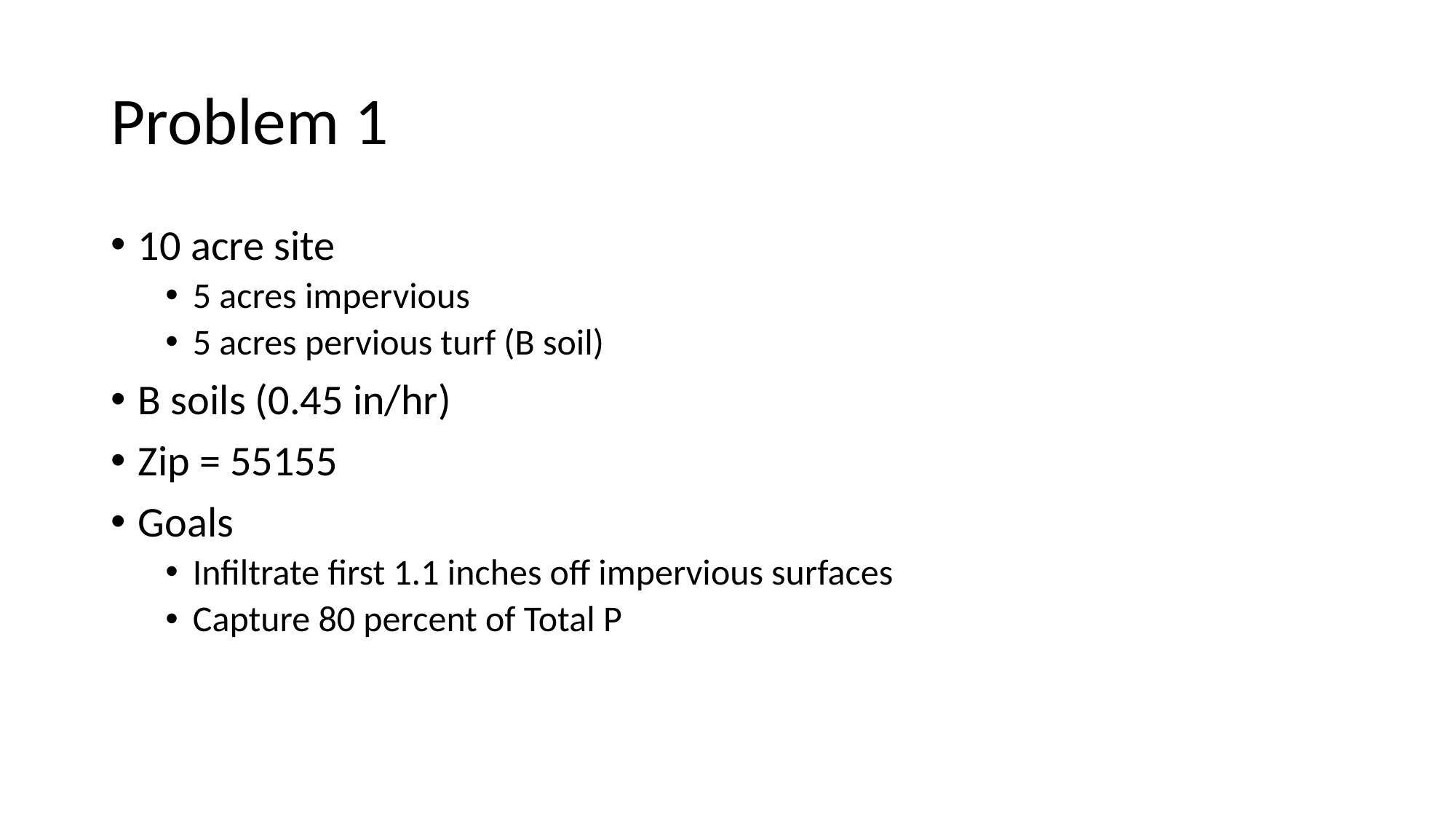

# Problem 1
10 acre site
5 acres impervious
5 acres pervious turf (B soil)
B soils (0.45 in/hr)
Zip = 55155
Goals
Infiltrate first 1.1 inches off impervious surfaces
Capture 80 percent of Total P